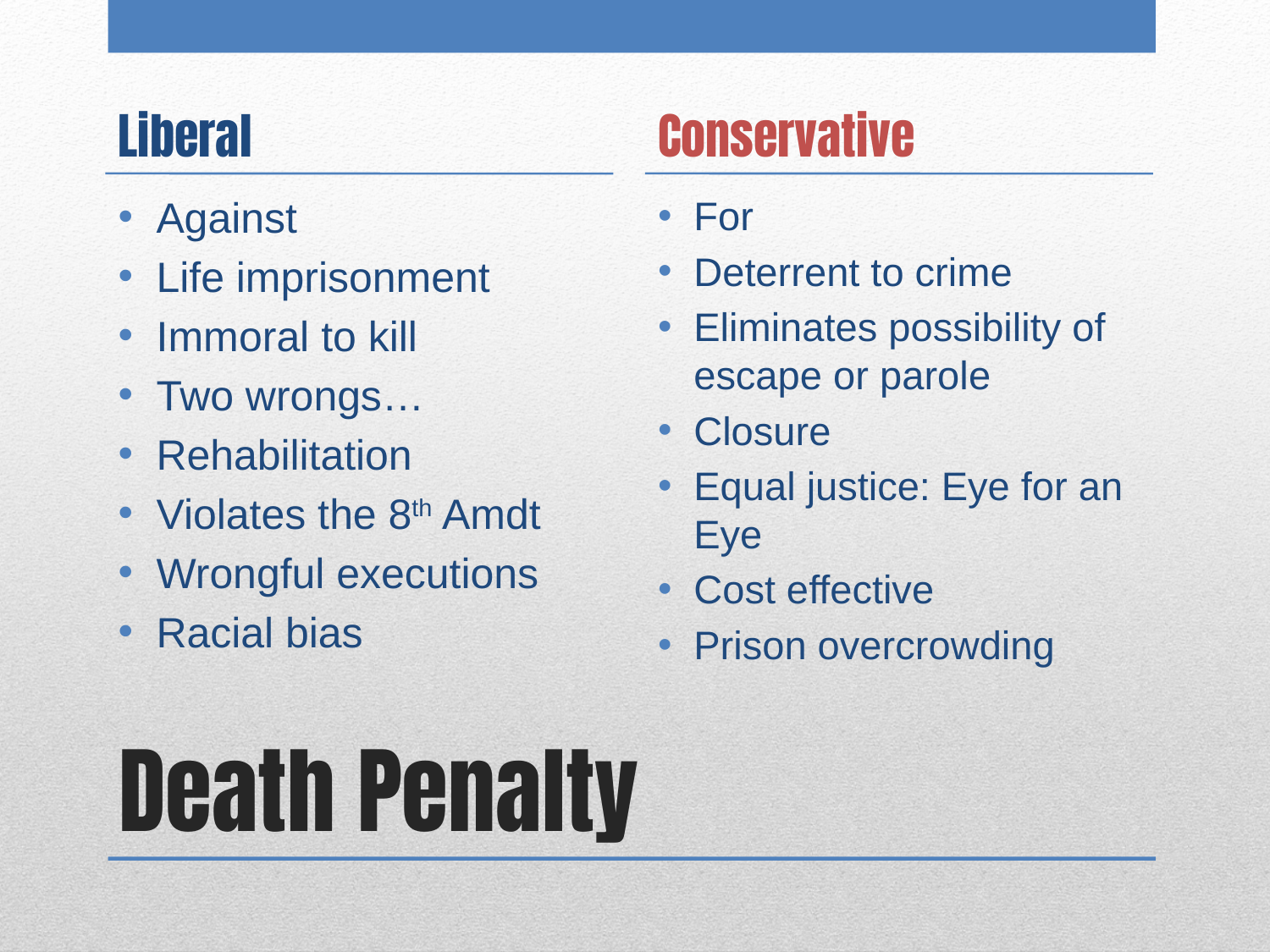

Liberal
Conservative
Against
Life imprisonment
Immoral to kill
Two wrongs…
Rehabilitation
Violates the 8th Amdt
Wrongful executions
Racial bias
For
Deterrent to crime
Eliminates possibility of escape or parole
Closure
Equal justice: Eye for an Eye
Cost effective
Prison overcrowding
# Death Penalty